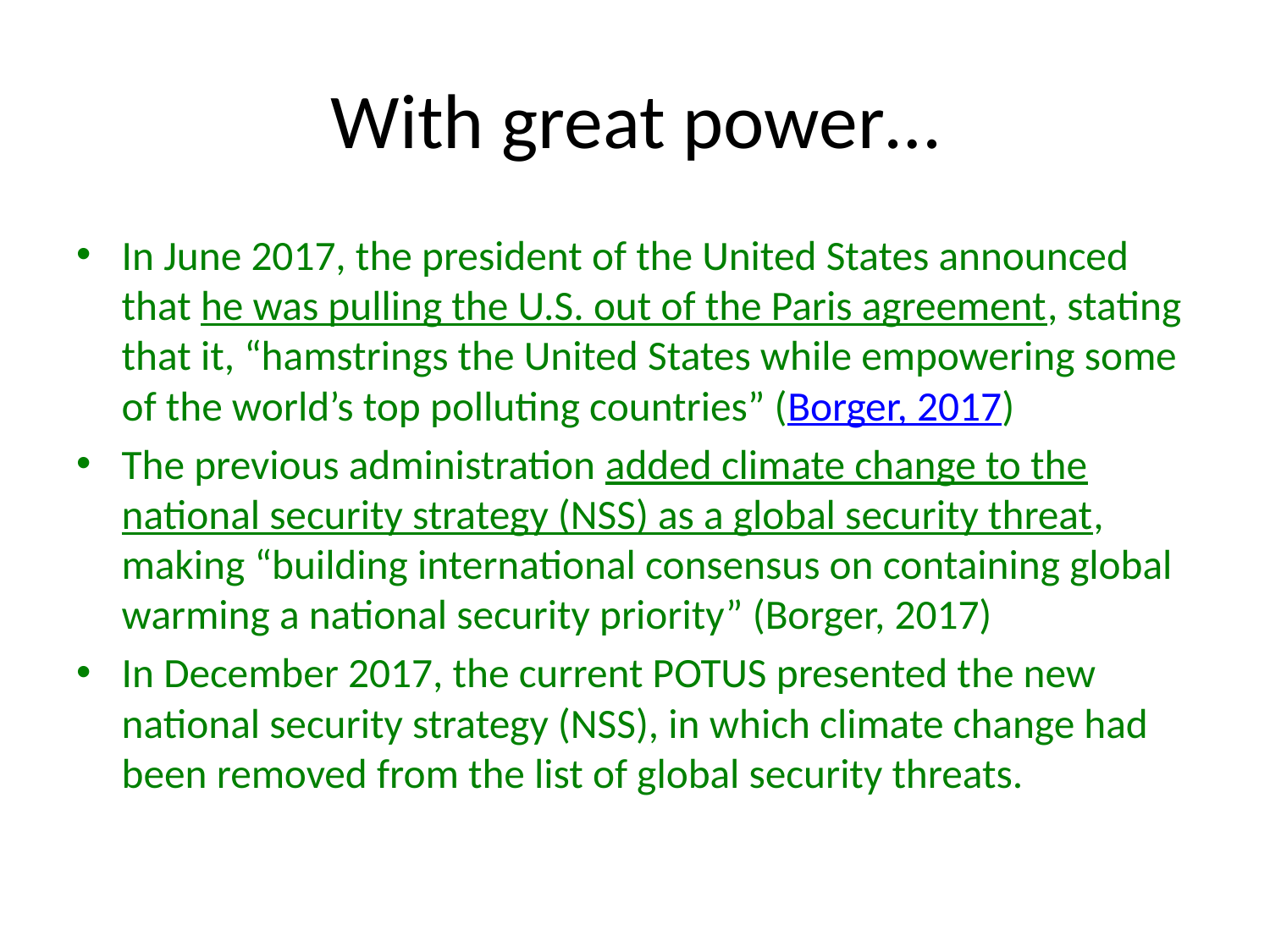

# With great power…
In June 2017, the president of the United States announced that he was pulling the U.S. out of the Paris agreement, stating that it, “hamstrings the United States while empowering some of the world’s top polluting countries” (Borger, 2017)
The previous administration added climate change to the national security strategy (NSS) as a global security threat, making “building international consensus on containing global warming a national security priority” (Borger, 2017)
In December 2017, the current POTUS presented the new national security strategy (NSS), in which climate change had been removed from the list of global security threats.